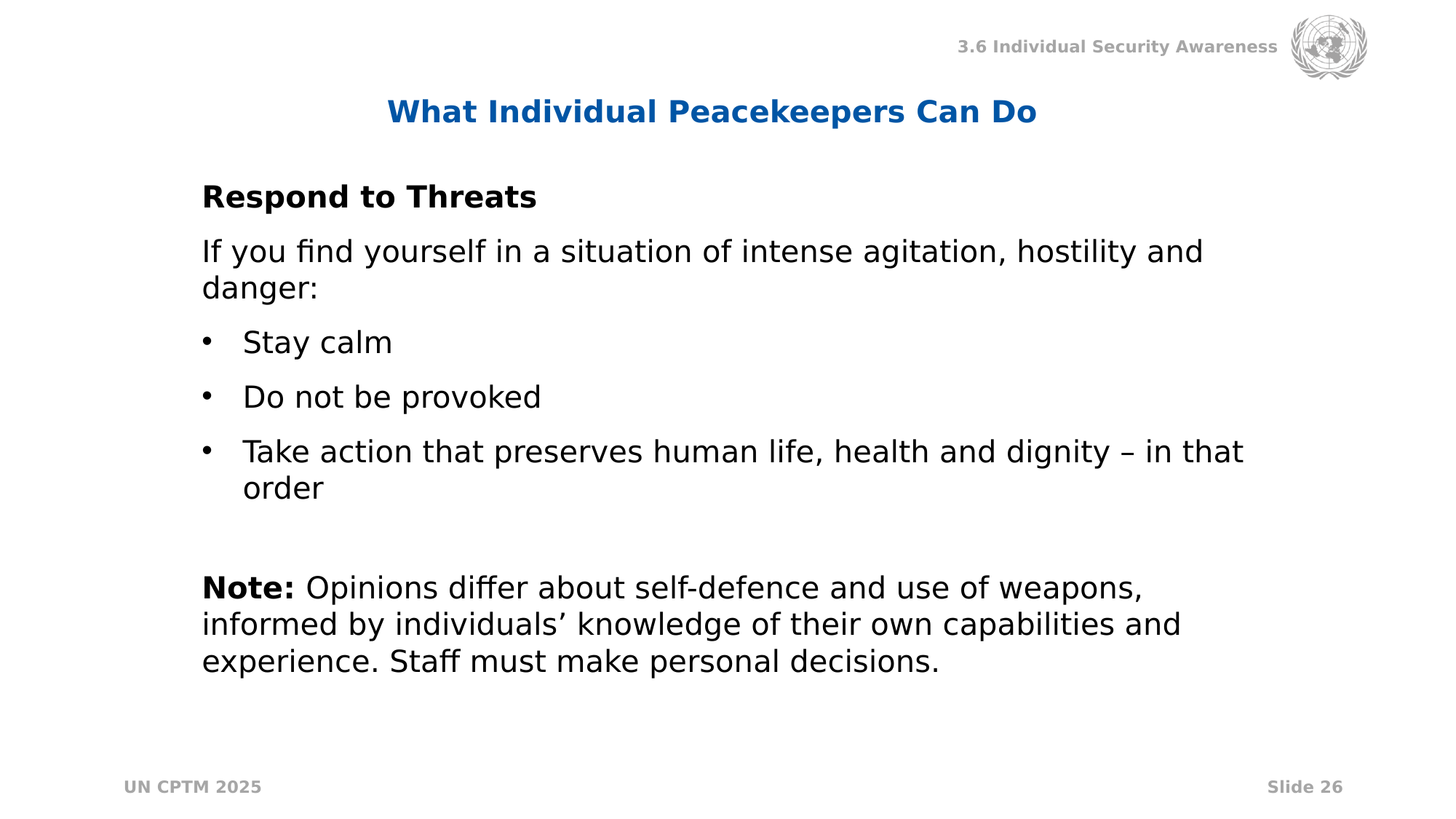

What Individual Peacekeepers Can Do
Respond to Threats
If you find yourself in a situation of intense agitation, hostility and danger:
Stay calm
Do not be provoked
Take action that preserves human life, health and dignity – in that order

Note: Opinions differ about self-defence and use of weapons, informed by individuals’ knowledge of their own capabilities and experience. Staff must make personal decisions.